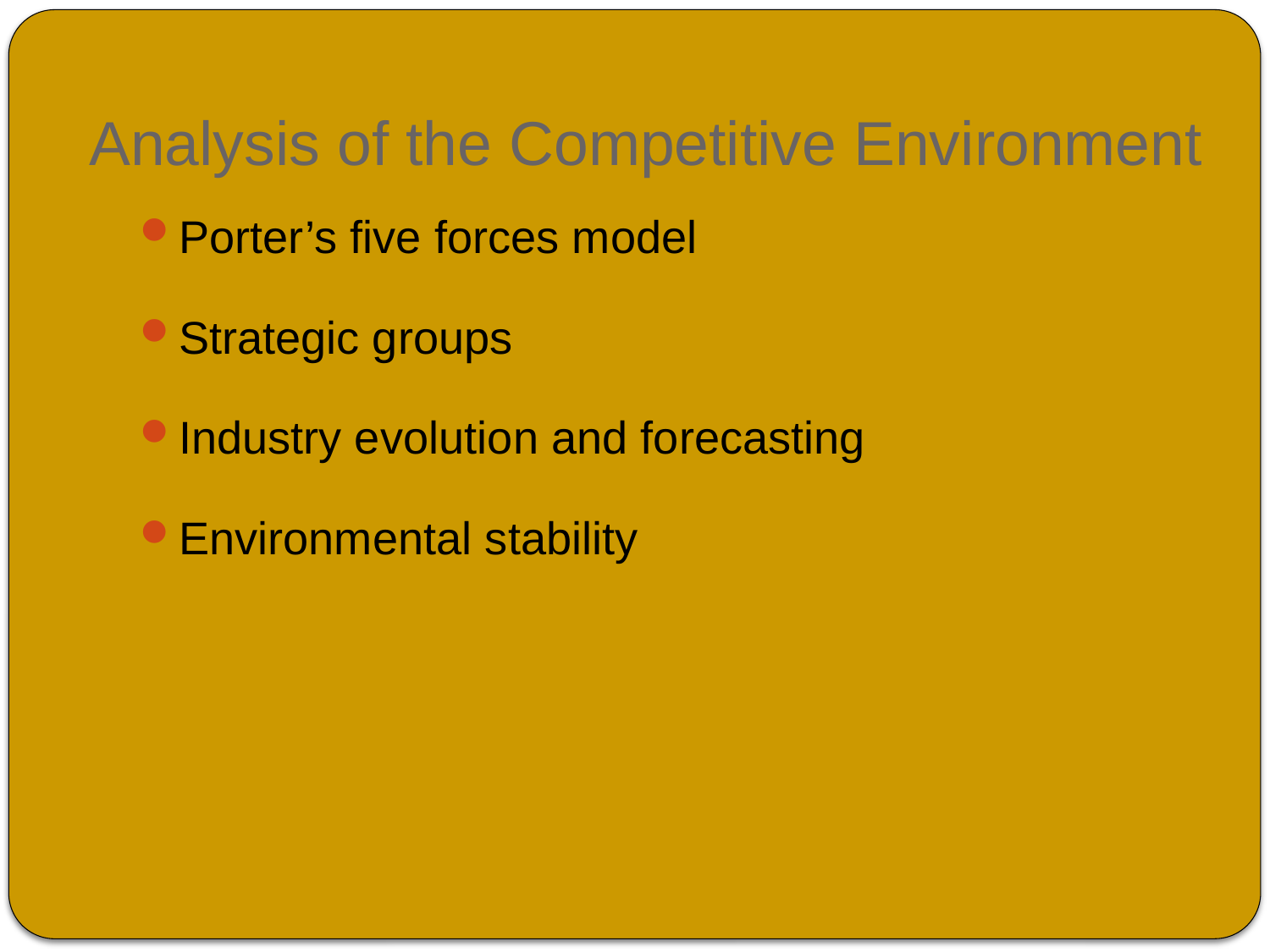

# Analysis of the Competitive Environment
Porter’s five forces model

Strategic groups

Industry evolution and forecasting

Environmental stability